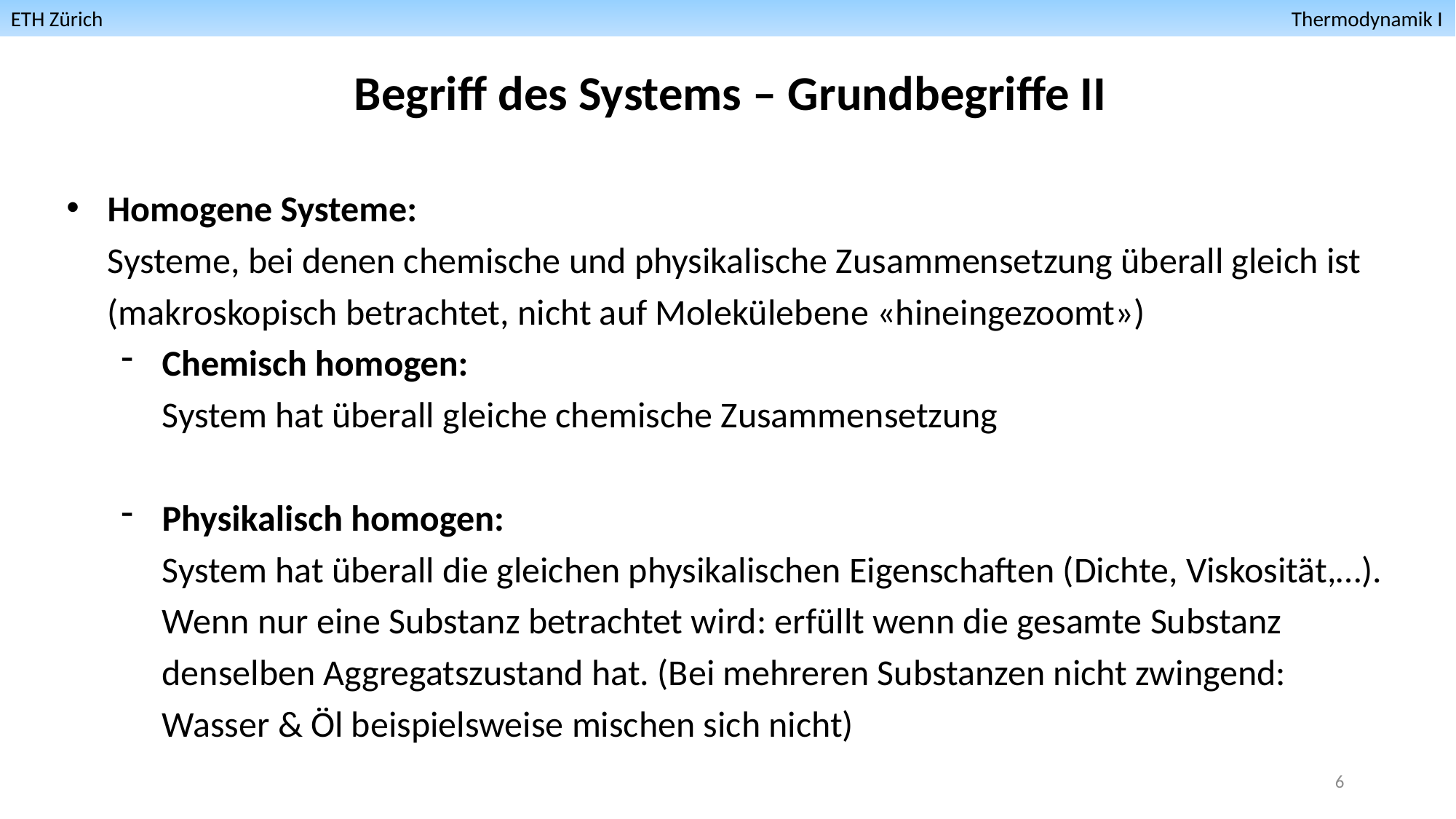

ETH Zürich											                 Thermodynamik I
Begriff des Systems – Grundbegriffe II
Homogene Systeme:
Systeme, bei denen chemische und physikalische Zusammensetzung überall gleich ist (makroskopisch betrachtet, nicht auf Molekülebene «hineingezoomt»)
Chemisch homogen:
System hat überall gleiche chemische Zusammensetzung

Physikalisch homogen:
System hat überall die gleichen physikalischen Eigenschaften (Dichte, Viskosität,…). Wenn nur eine Substanz betrachtet wird: erfüllt wenn die gesamte Substanz denselben Aggregatszustand hat. (Bei mehreren Substanzen nicht zwingend: Wasser & Öl beispielsweise mischen sich nicht)
6